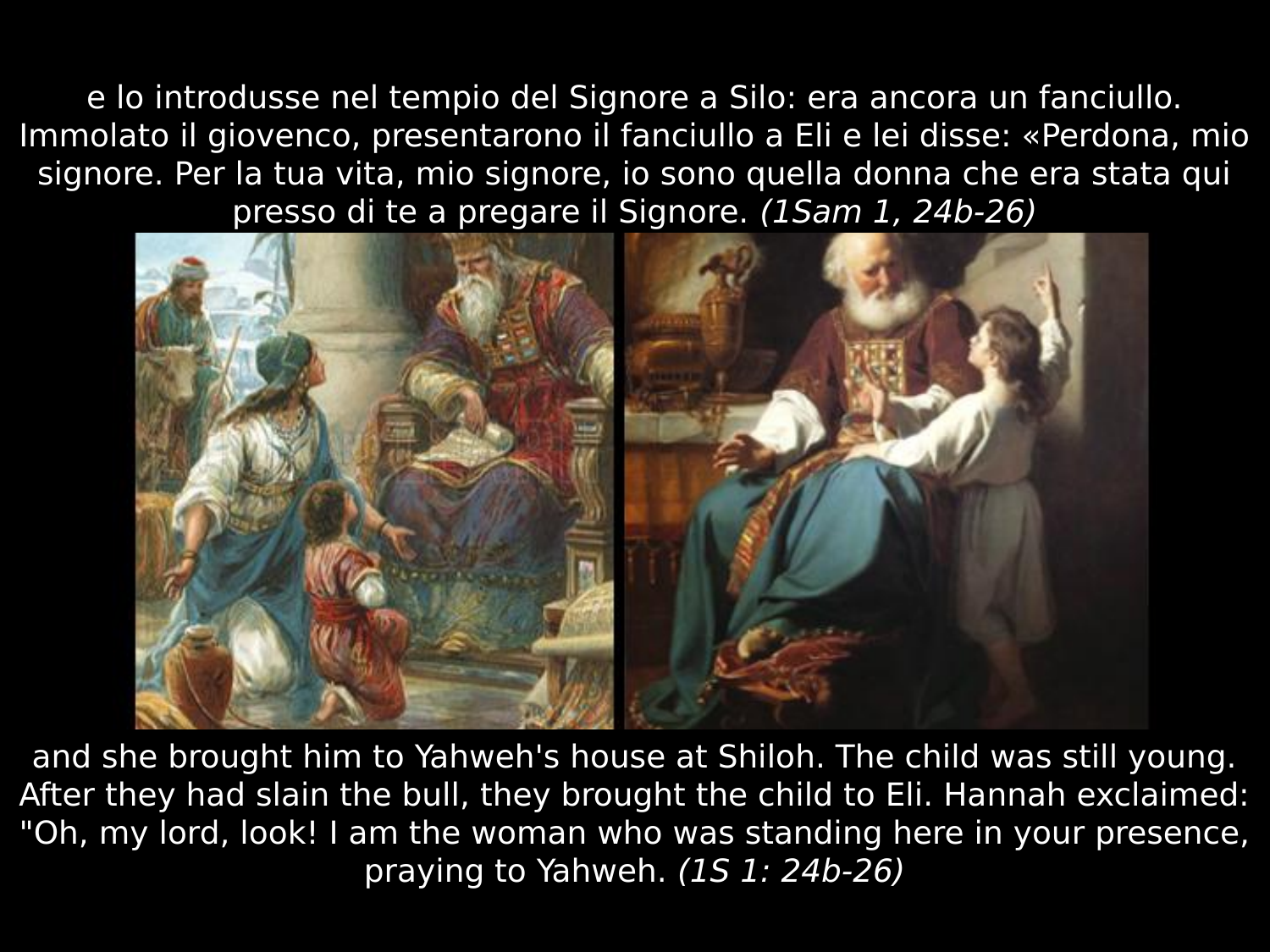

# e lo introdusse nel tempio del Signore a Silo: era ancora un fanciullo. Immolato il giovenco, presentarono il fanciullo a Eli e lei disse: «Perdona, mio signore. Per la tua vita, mio signore, io sono quella donna che era stata qui presso di te a pregare il Signore. (1Sam 1, 24b-26)
and she brought him to Yahweh's house at Shiloh. The child was still young. After they had slain the bull, they brought the child to Eli. Hannah exclaimed: "Oh, my lord, look! I am the woman who was standing here in your presence, praying to Yahweh. (1S 1: 24b-26)